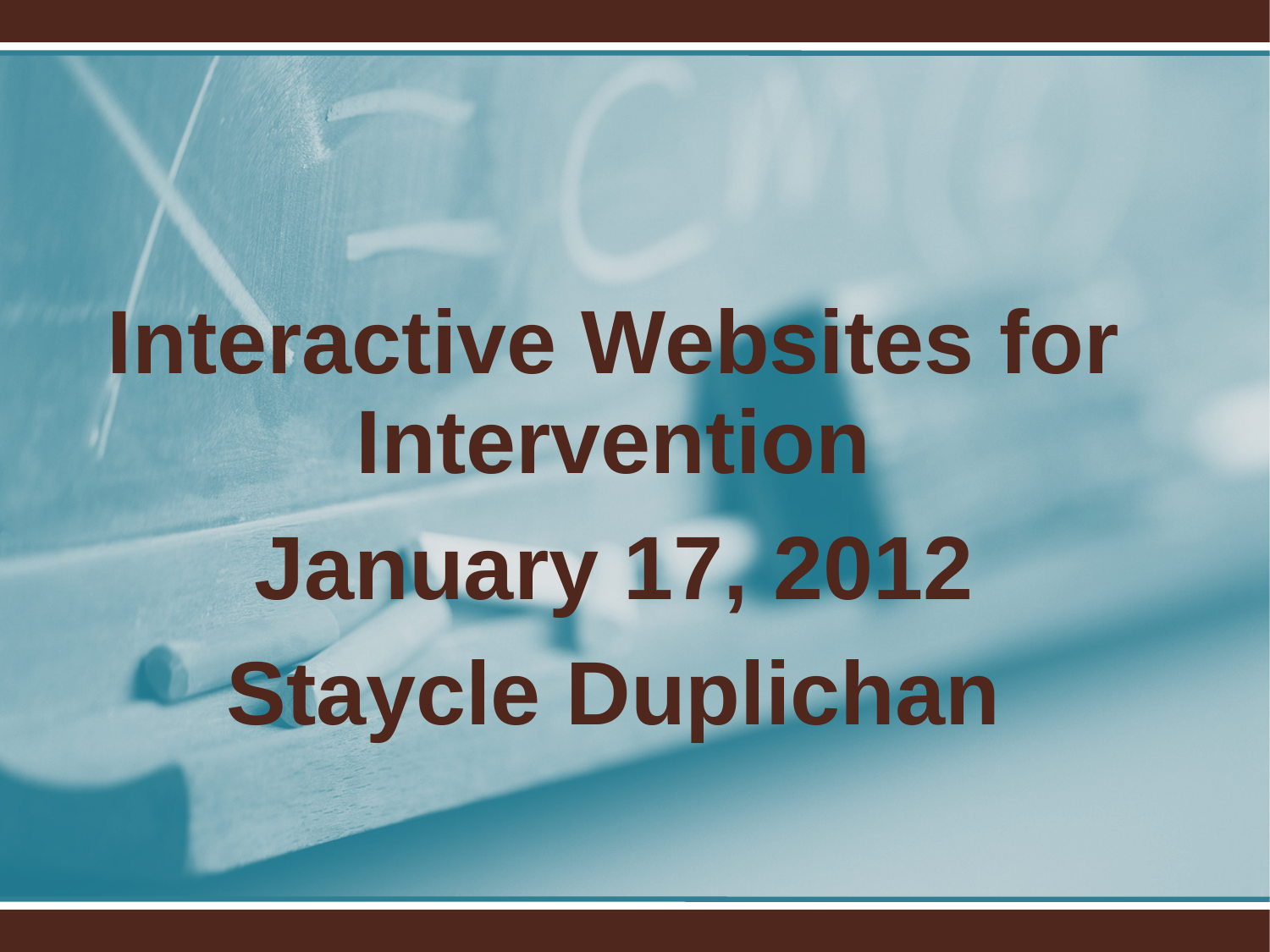

Interactive Websites for Intervention
January 17, 2012
Staycle Duplichan